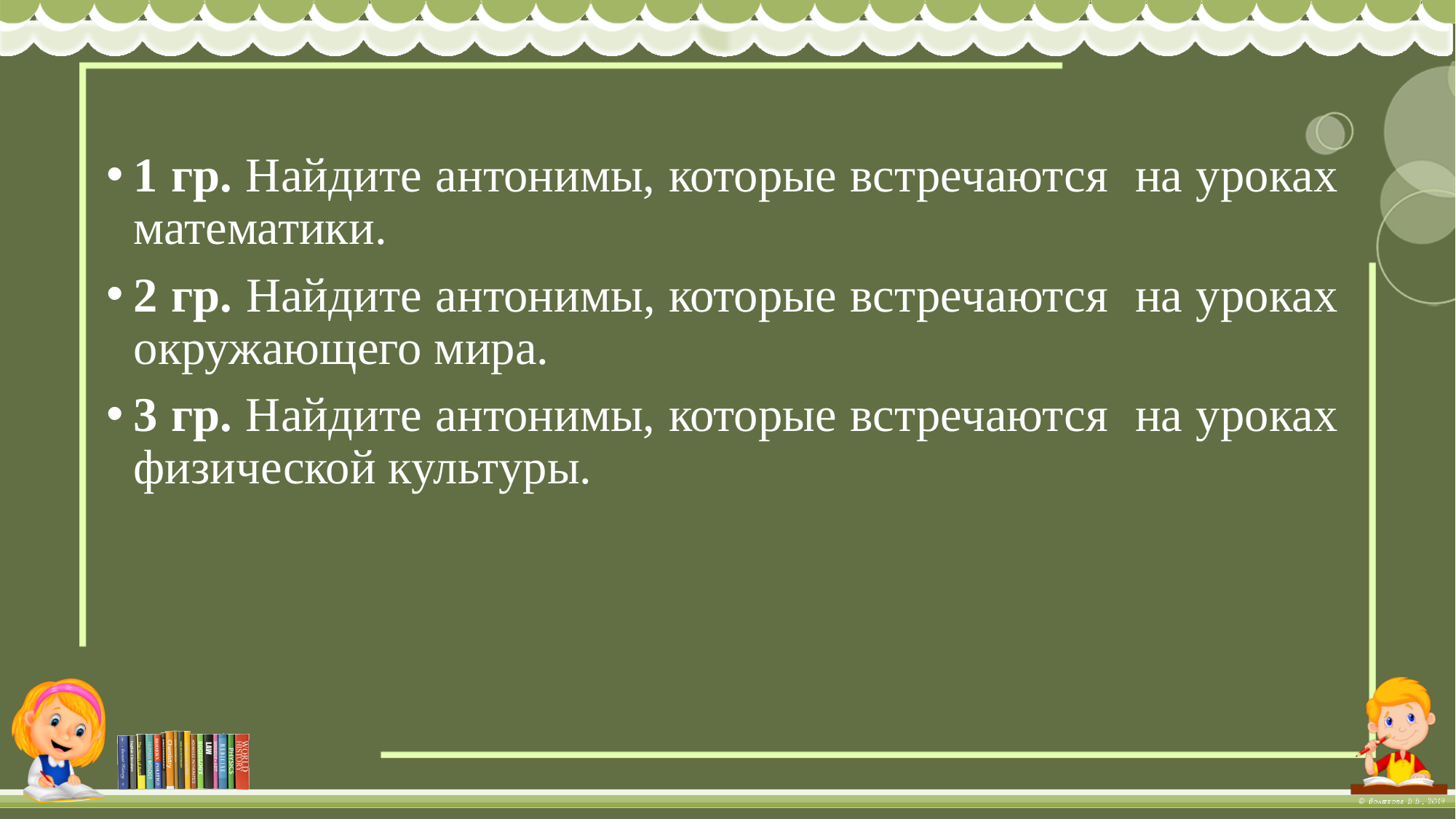

1 гр. Найдите антонимы, которые встречаются  на уроках математики.
2 гр. Найдите антонимы, которые встречаются  на уроках окружающего мира.
3 гр. Найдите антонимы, которые встречаются  на уроках физической культуры.